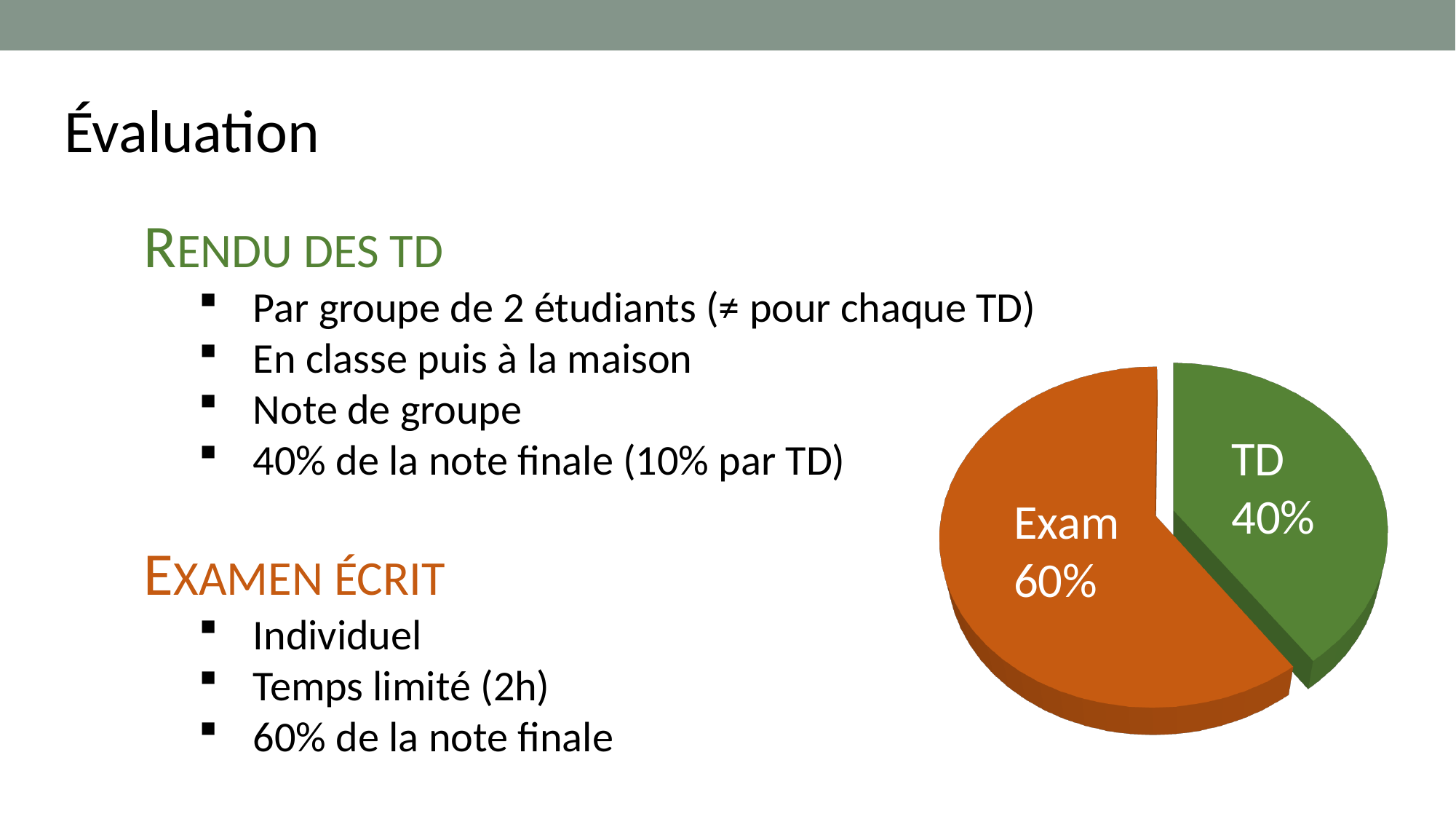

Évaluation
RENDU DES TD
Par groupe de 2 étudiants (≠ pour chaque TD)
En classe puis à la maison
Note de groupe
40% de la note finale (10% par TD)

EXAMEN ÉCRIT
Individuel
Temps limité (2h)
60% de la note finale

[unsupported chart]

TD
40%
Exam
60%